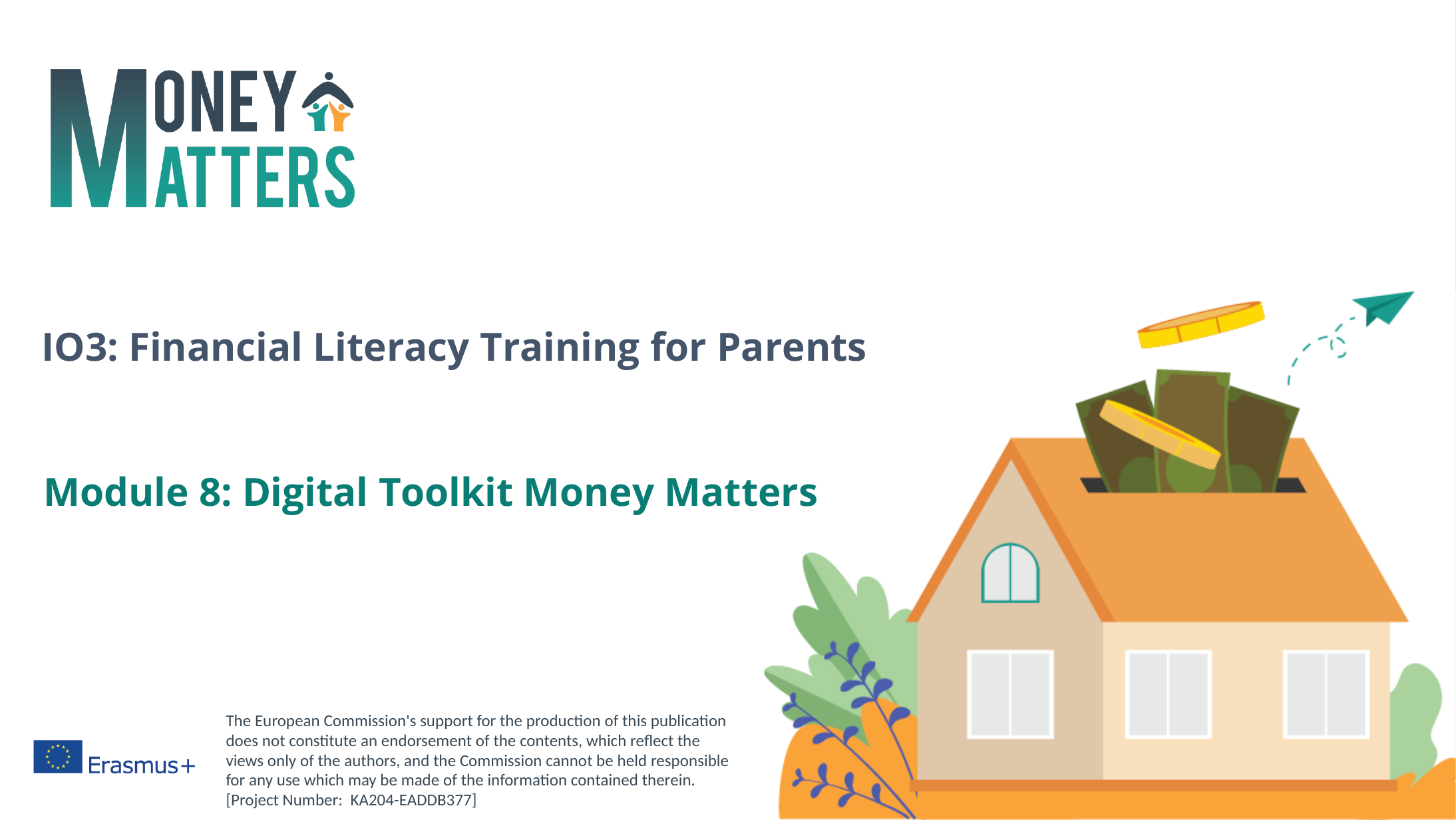

# IO3: Financial Literacy Training for Parents
Module 8: Digital Toolkit Money Matters